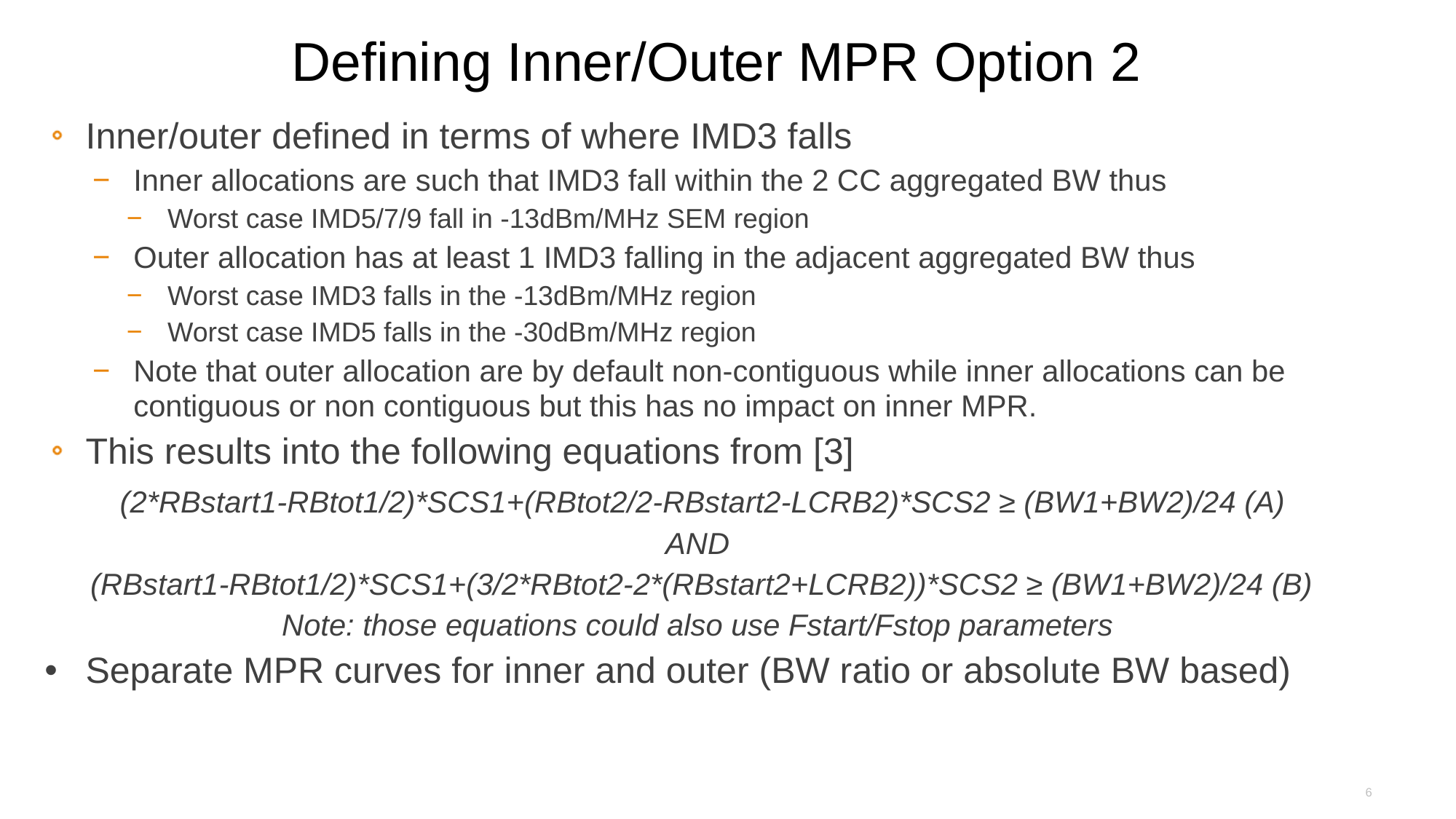

# Defining Inner/Outer MPR Option 2
Inner/outer defined in terms of where IMD3 falls
Inner allocations are such that IMD3 fall within the 2 CC aggregated BW thus
Worst case IMD5/7/9 fall in -13dBm/MHz SEM region
Outer allocation has at least 1 IMD3 falling in the adjacent aggregated BW thus
Worst case IMD3 falls in the -13dBm/MHz region
Worst case IMD5 falls in the -30dBm/MHz region
Note that outer allocation are by default non-contiguous while inner allocations can be contiguous or non contiguous but this has no impact on inner MPR.
This results into the following equations from [3]
 (2*RBstart1-RBtot1/2)*SCS1+(RBtot2/2-RBstart2-LCRB2)*SCS2 ≥ (BW1+BW2)/24 (A)
AND
 (RBstart1-RBtot1/2)*SCS1+(3/2*RBtot2-2*(RBstart2+LCRB2))*SCS2 ≥ (BW1+BW2)/24 (B)
Note: those equations could also use Fstart/Fstop parameters
Separate MPR curves for inner and outer (BW ratio or absolute BW based)